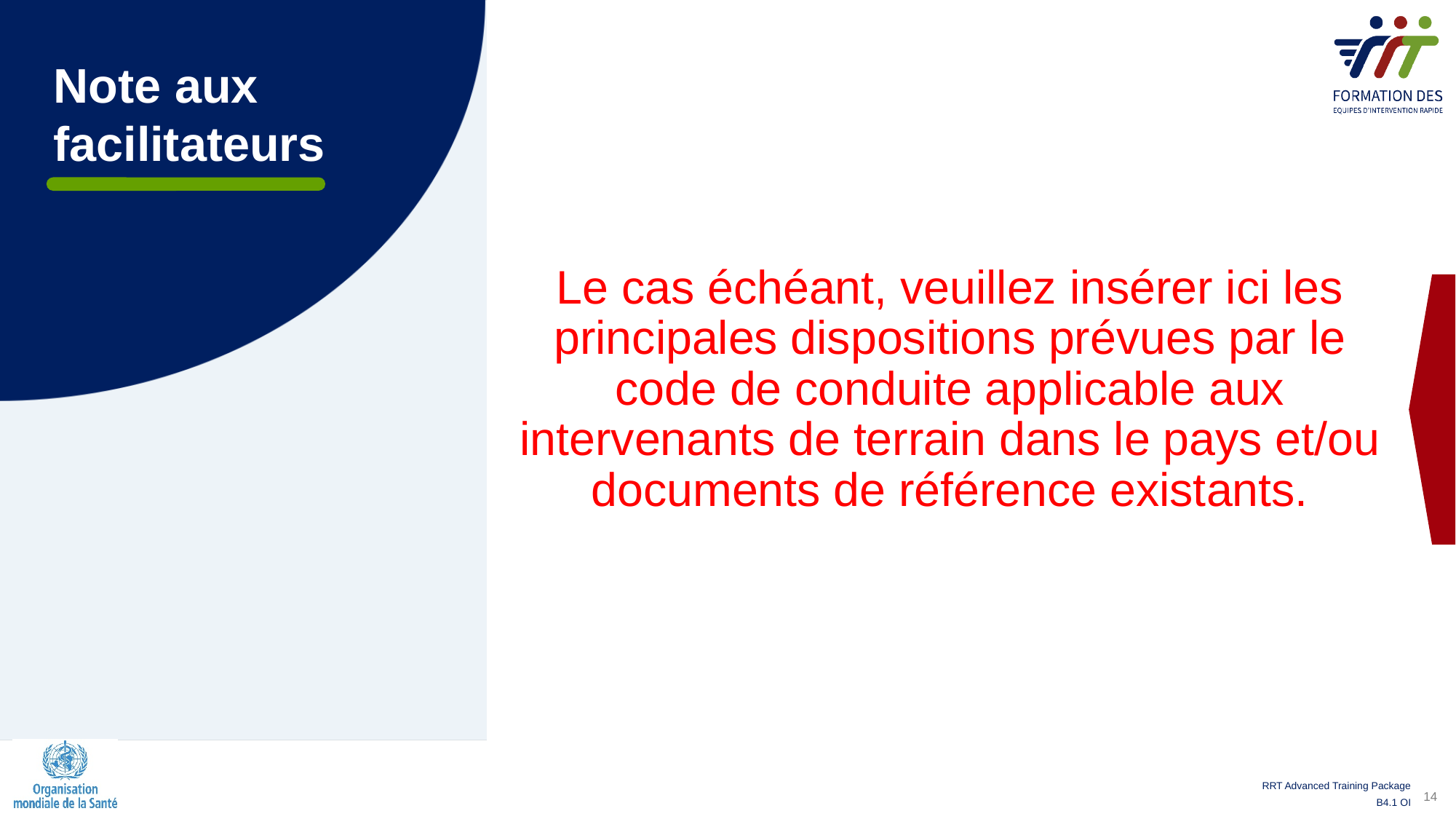

Note aux facilitateurs
Le cas échéant, veuillez insérer ici les principales dispositions prévues par le code de conduite applicable aux intervenants de terrain dans le pays et/ou documents de référence existants.